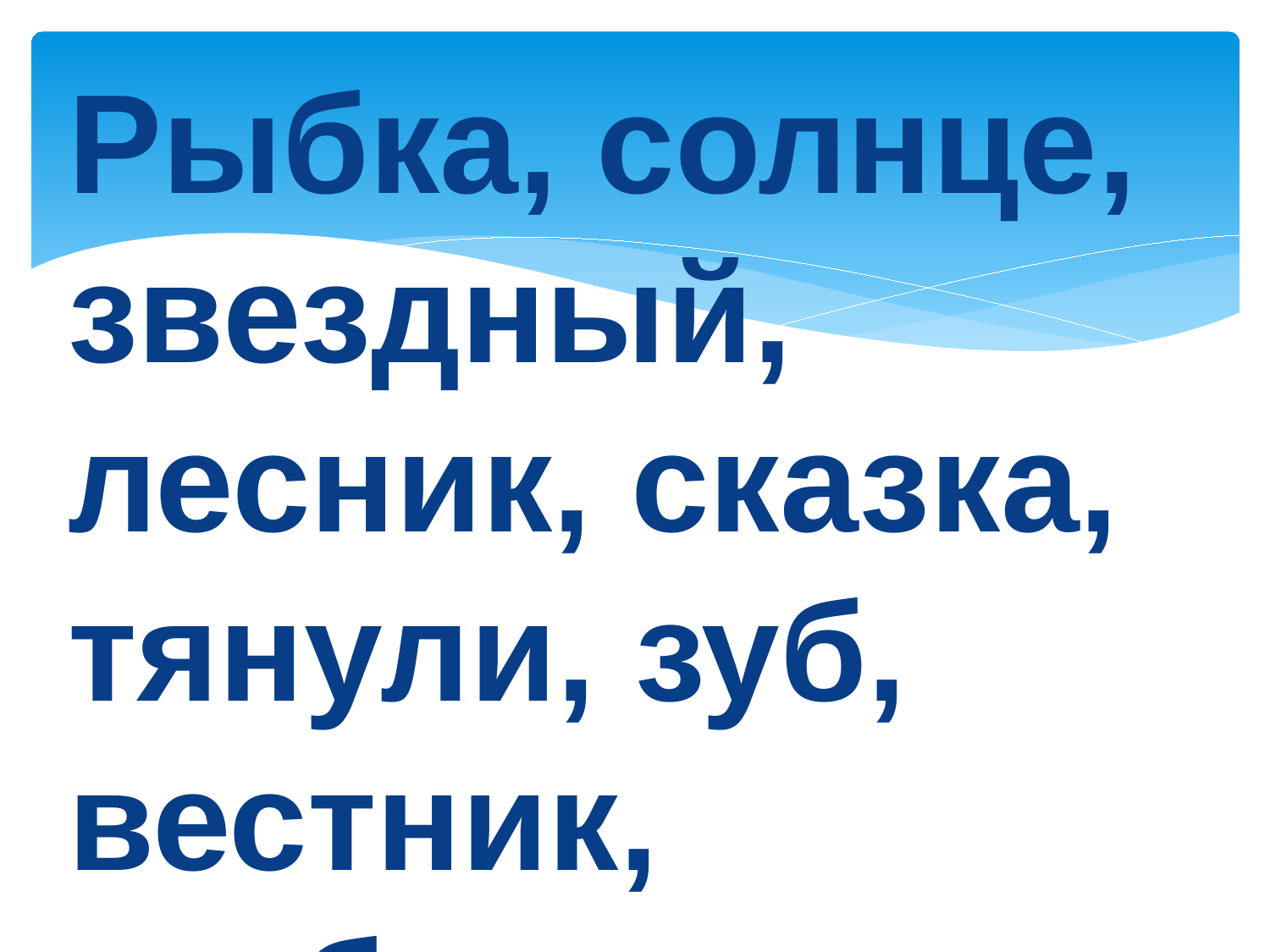

Рыбка, солнце, звездный, лесник, сказка, тянули, зуб, вестник, грибник.